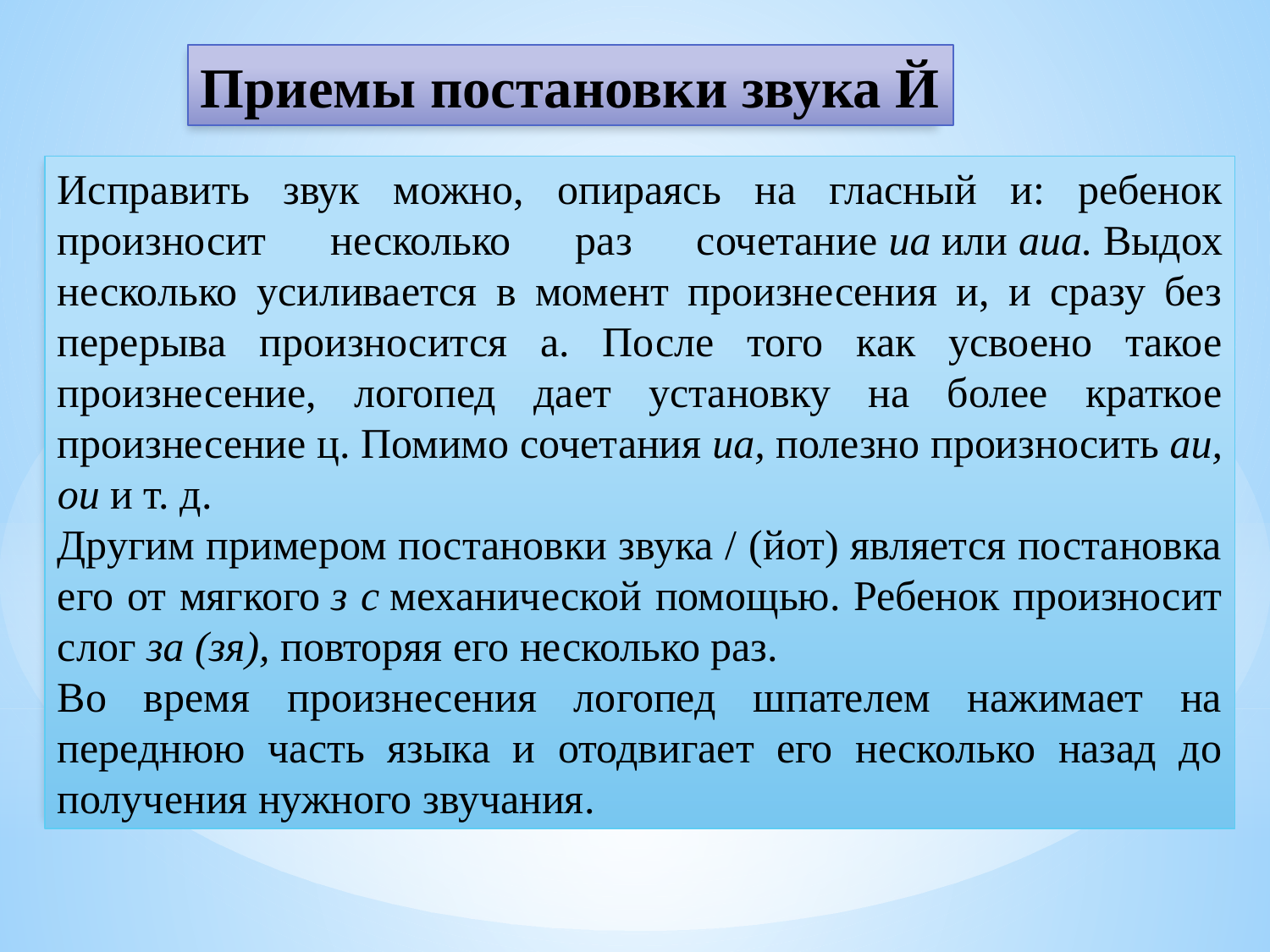

Приемы постановки звука Й
Исправить звук можно, опираясь на гласный и: ребенок произносит несколько раз сочетание иа или аиа. Выдох несколько усиливается в момент произнесения и, и сразу без перерыва произносится а. После того как усвоено такое произнесение, логопед дает установку на более краткое произнесение ц. Помимо сочетания иа, полезно произносить аи, ои и т. д.
Другим примером постановки звука / (йот) является постановка его от мягкого з с механической помощью. Ребенок произносит слог за (зя), повторяя его несколько раз.
Во время произнесения логопед шпателем нажимает на переднюю часть языка и отодвигает его несколько назад до получения нужного звучания.